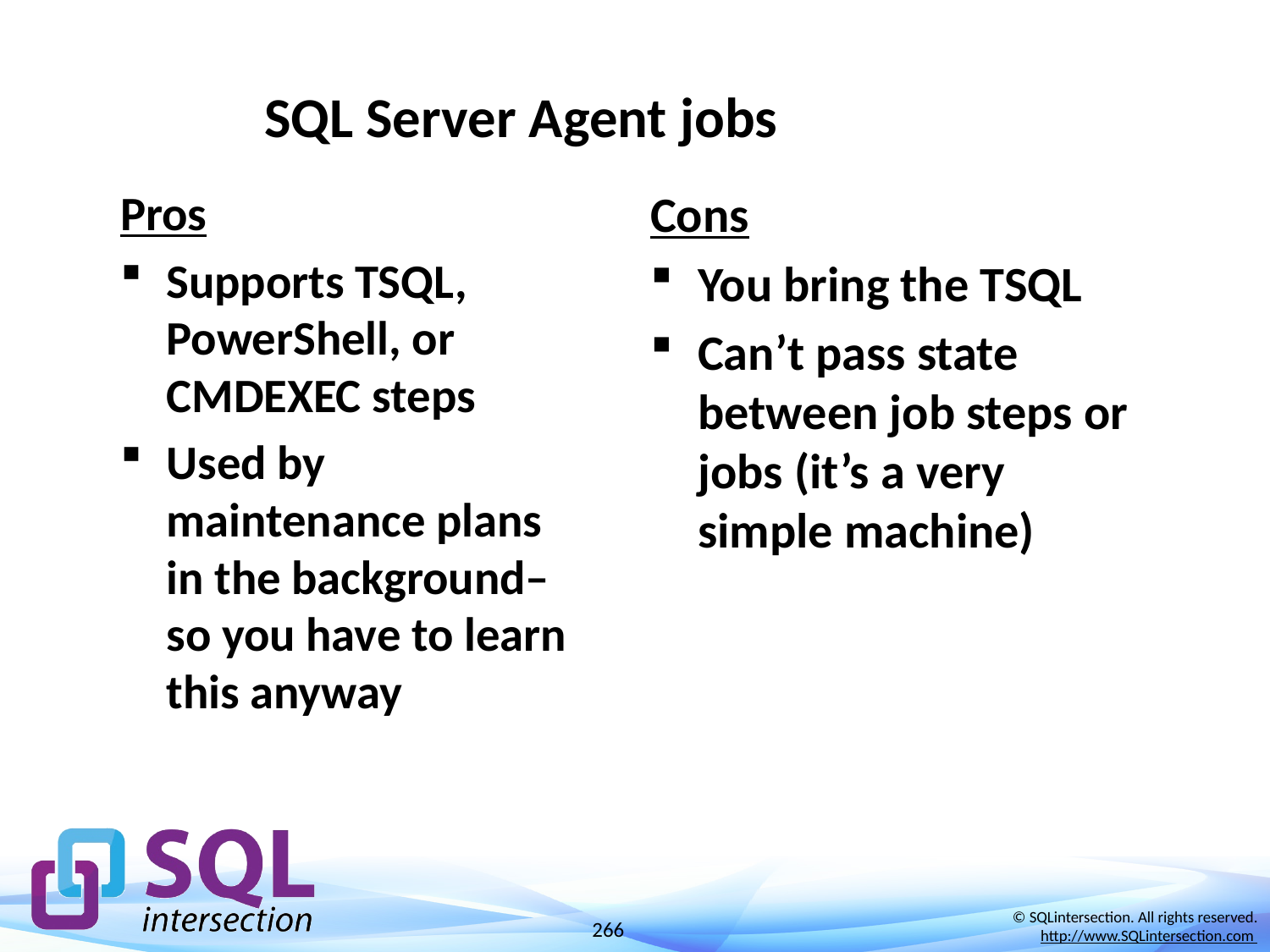

# SQL Server Agent jobs
Cons
You bring the TSQL
Can’t pass state between job steps or jobs (it’s a very simple machine)
Pros
Supports TSQL, PowerShell, or CMDEXEC steps
Used by maintenance plans in the background– so you have to learn this anyway